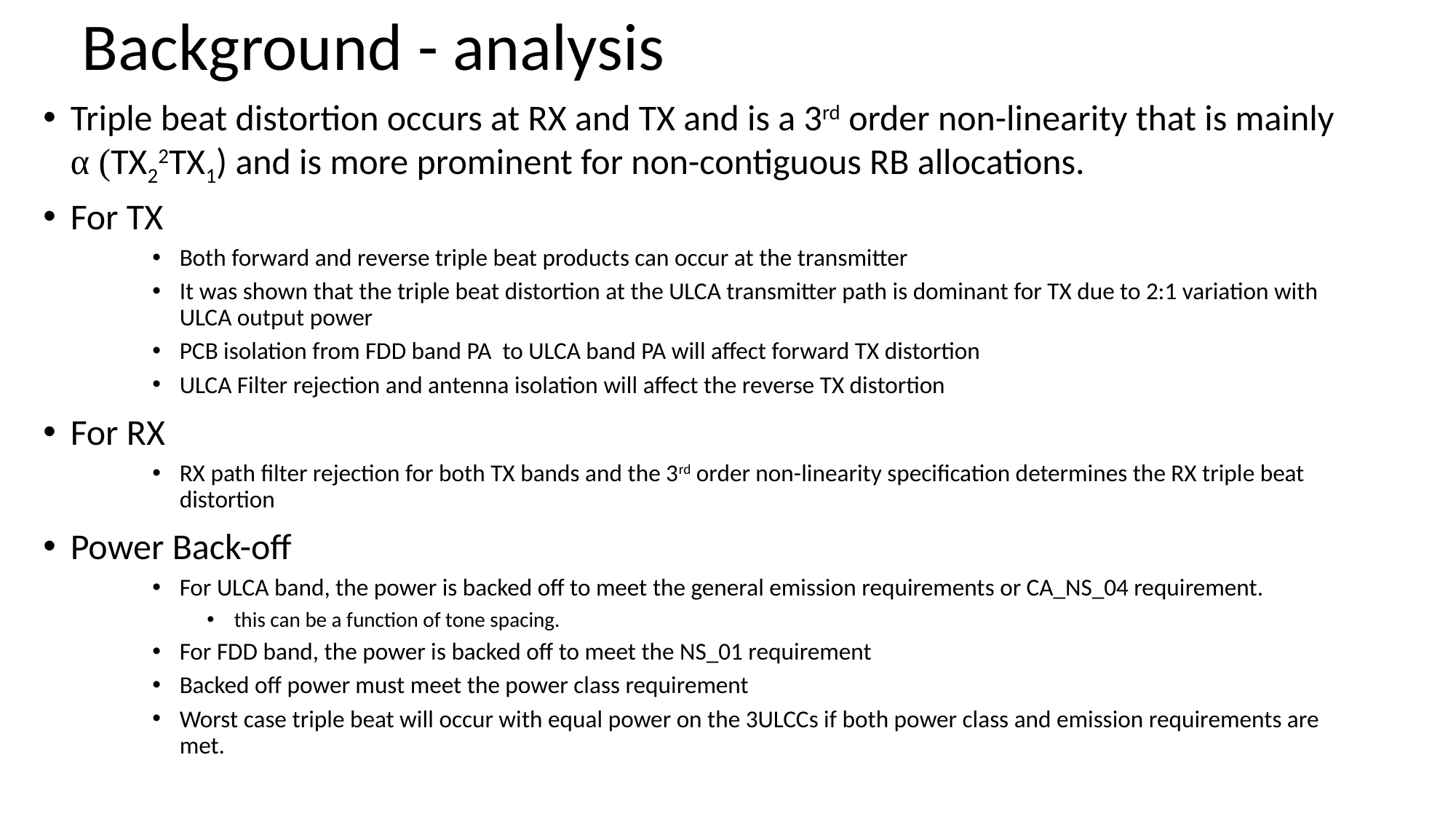

# Background - analysis
Triple beat distortion occurs at RX and TX and is a 3rd order non-linearity that is mainly α (TX22TX1) and is more prominent for non-contiguous RB allocations.
For TX
Both forward and reverse triple beat products can occur at the transmitter
It was shown that the triple beat distortion at the ULCA transmitter path is dominant for TX due to 2:1 variation with ULCA output power
PCB isolation from FDD band PA  to ULCA band PA will affect forward TX distortion
ULCA Filter rejection and antenna isolation will affect the reverse TX distortion
For RX
RX path filter rejection for both TX bands and the 3rd order non-linearity specification determines the RX triple beat distortion
Power Back-off
For ULCA band, the power is backed off to meet the general emission requirements or CA_NS_04 requirement.
this can be a function of tone spacing.
For FDD band, the power is backed off to meet the NS_01 requirement
Backed off power must meet the power class requirement
Worst case triple beat will occur with equal power on the 3ULCCs if both power class and emission requirements are met.